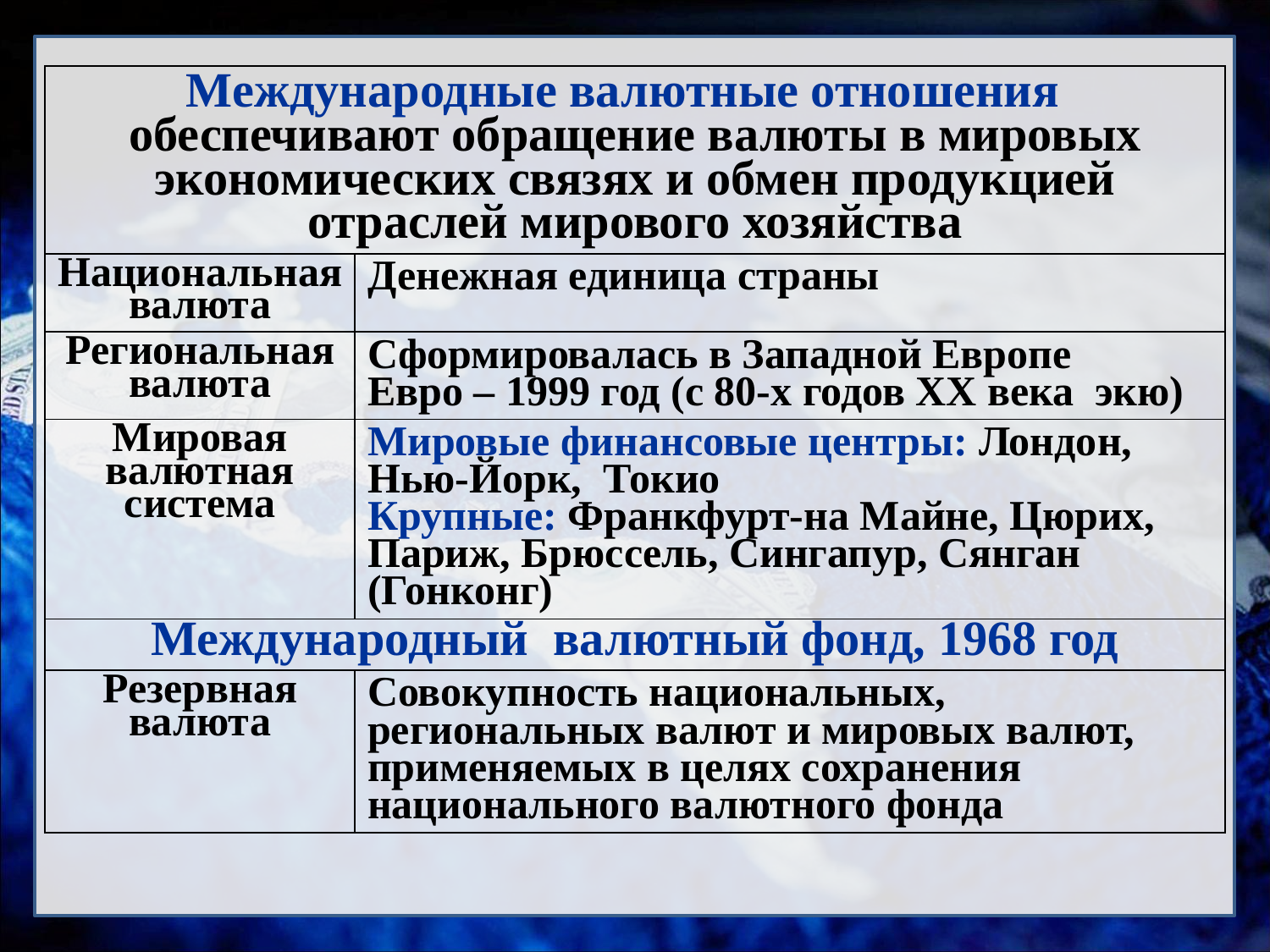

| Международные валютные отношения обеспечивают обращение валюты в мировых экономических связях и обмен продукцией отраслей мирового хозяйства |  |
| --- | --- |
| Национальная валюта | Денежная единица страны |
| Региональная валюта | Сформировалась в Западной Европе Евро – 1999 год (с 80-х годов ХХ века экю) |
| Мировая валютная система | Мировые финансовые центры: Лондон, Нью-Йорк, Токио Крупные: Франкфурт-на Майне, Цюрих, Париж, Брюссель, Сингапур, Сянган (Гонконг) |
| Международный валютный фонд, 1968 год |  |
| Резервная валюта | Совокупность национальных, региональных валют и мировых валют, применяемых в целях сохранения национального валютного фонда |